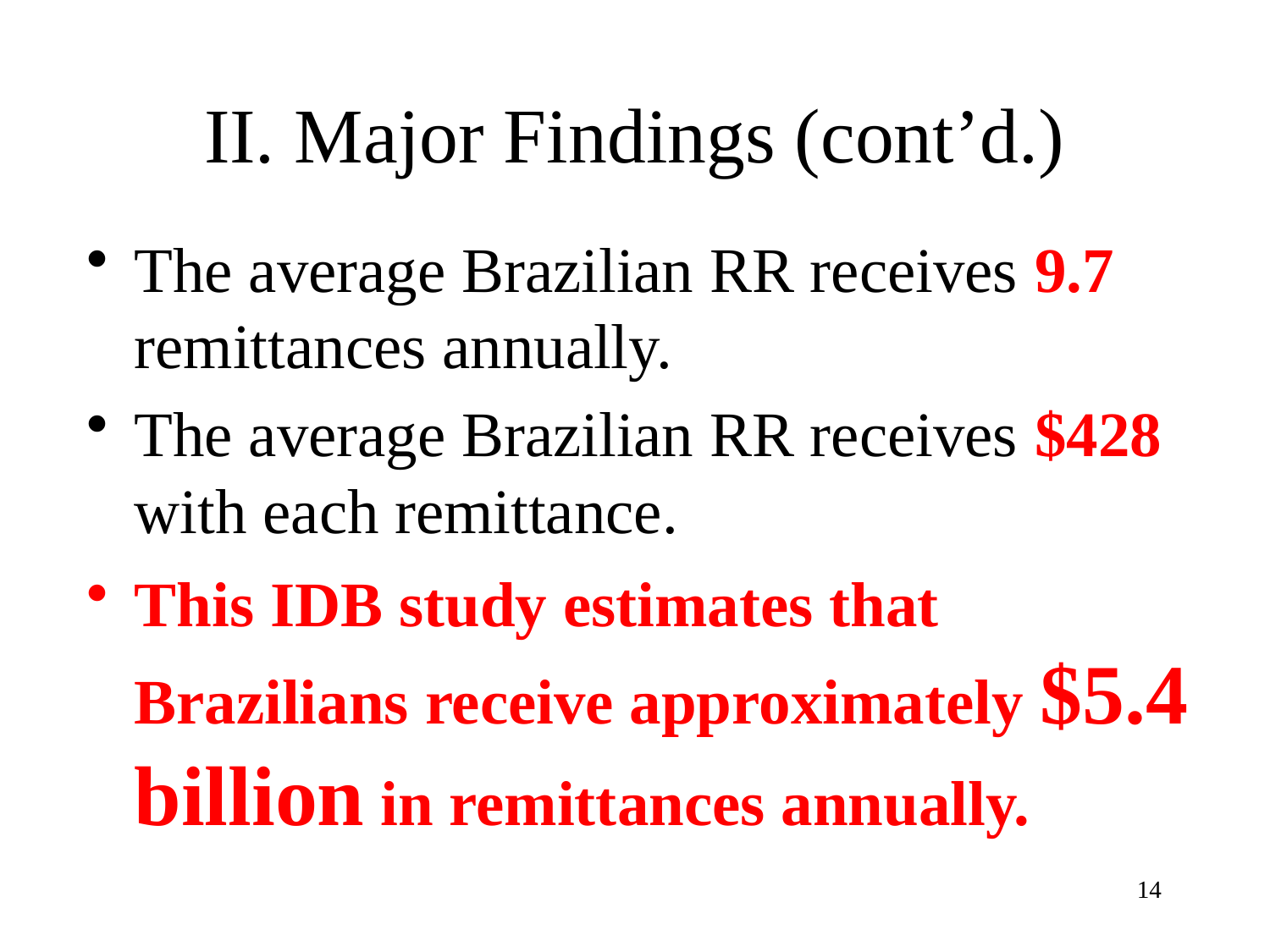

# II. Major Findings (cont’d.)
The average Brazilian RR receives 9.7 remittances annually.
The average Brazilian RR receives $428 with each remittance.
This IDB study estimates that Brazilians receive approximately $5.4 billion in remittances annually.
14